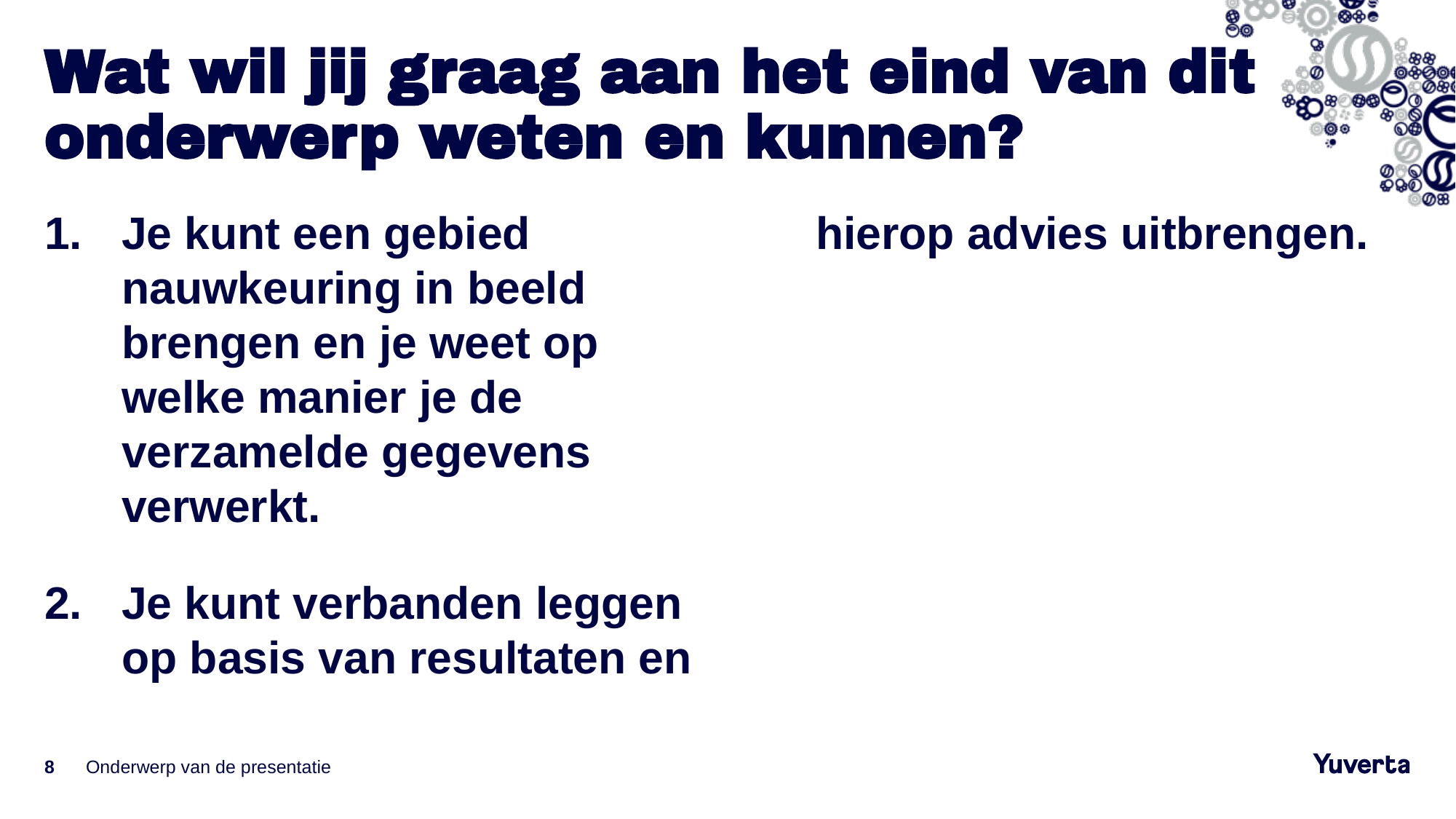

# Wat wil jij graag aan het eind van dit onderwerp weten en kunnen?
Je kunt een gebied nauwkeuring in beeld brengen en je weet op welke manier je de verzamelde gegevens verwerkt.
Je kunt verbanden leggen op basis van resultaten en hierop advies uitbrengen.

8
Onderwerp van de presentatie
26-1-2024